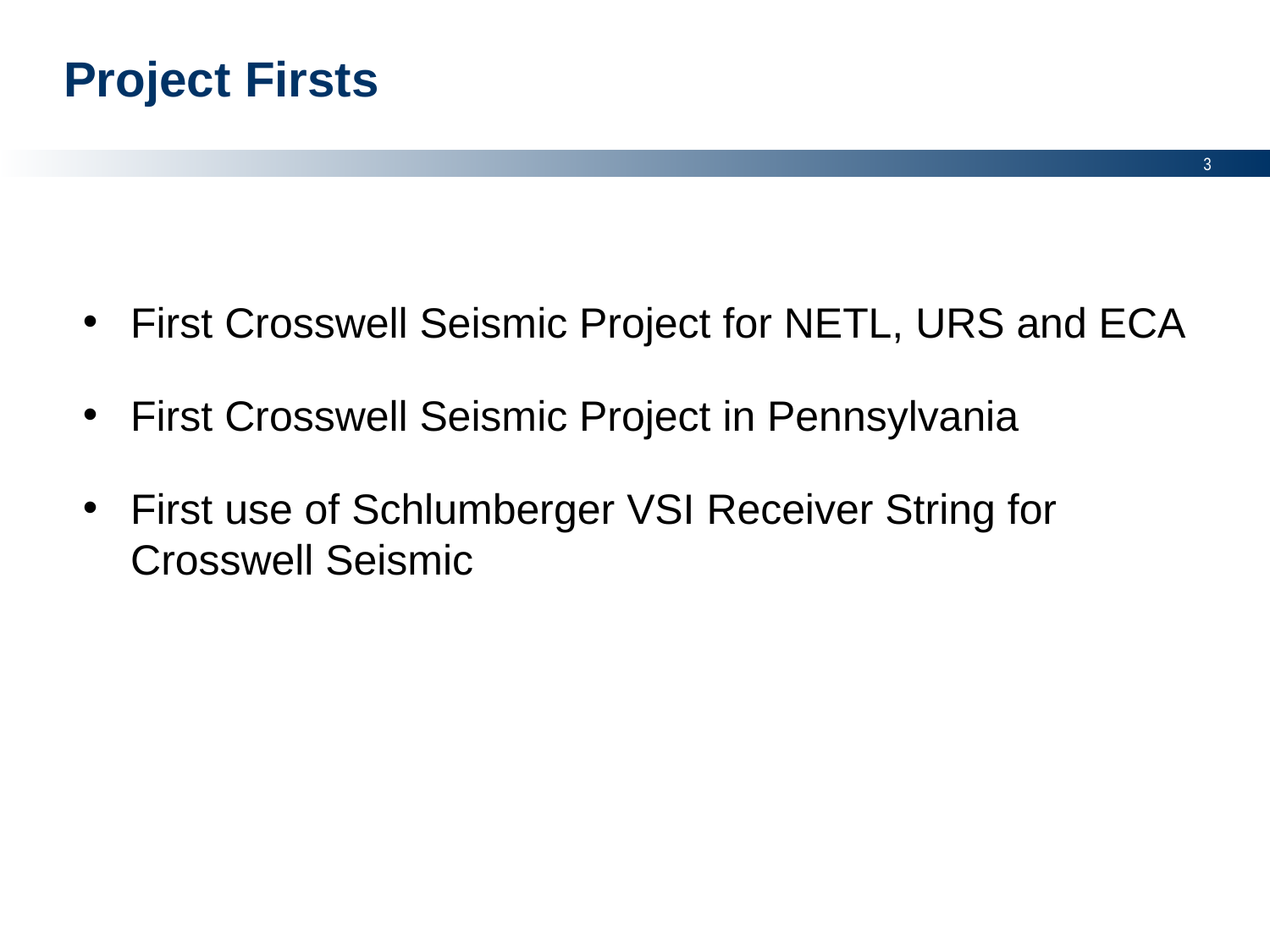

Project Firsts
First Crosswell Seismic Project for NETL, URS and ECA
First Crosswell Seismic Project in Pennsylvania
First use of Schlumberger VSI Receiver String for Crosswell Seismic